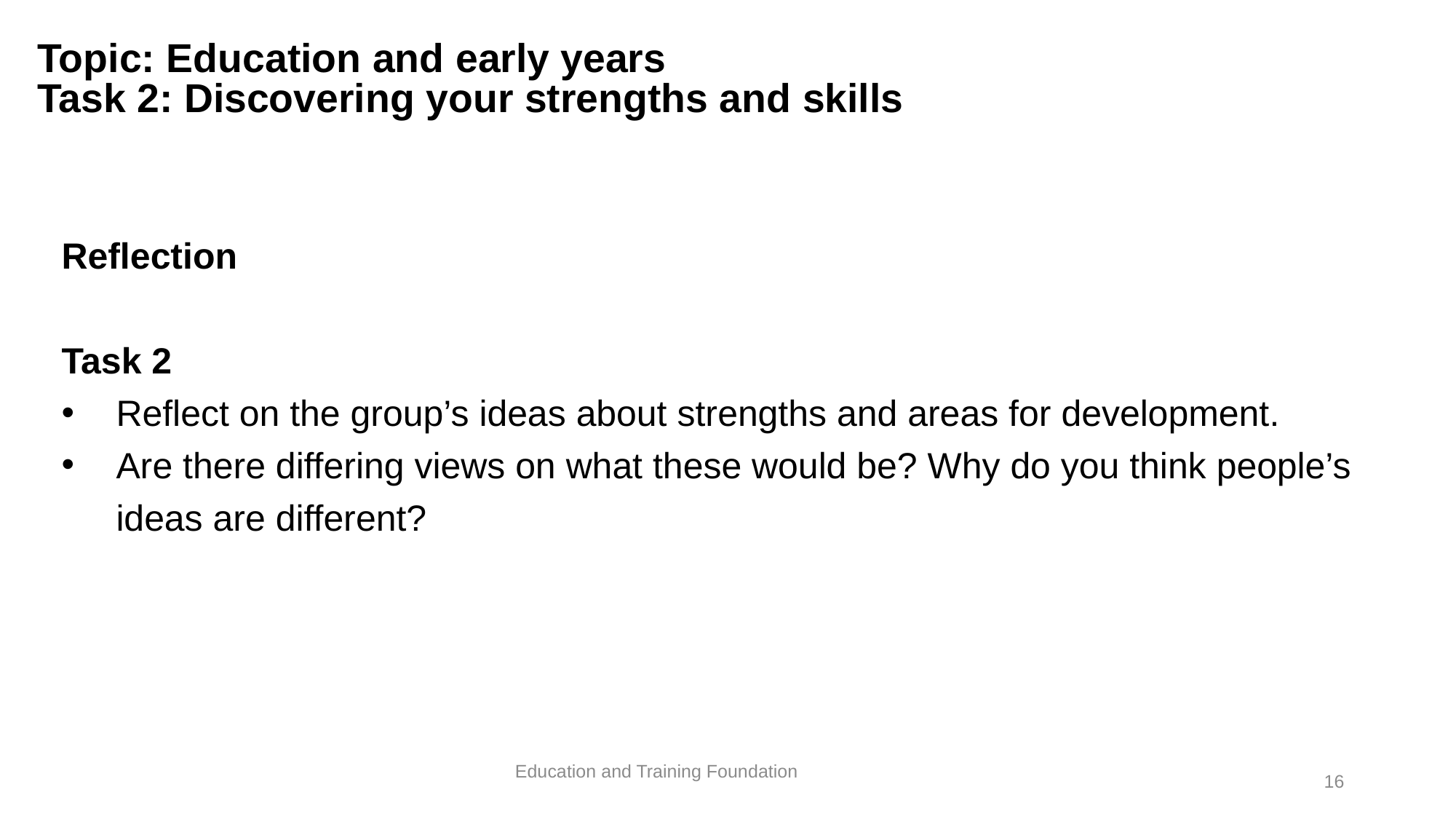

# Topic: Education and early years Task 2: Discovering your strengths and skills

Reflection ​
​
Task 2
Reflect on the group’s ideas about strengths and areas for development.
Are there differing views on what these would be? Why do you think people’s ideas are different?
Education and Training Foundation
16